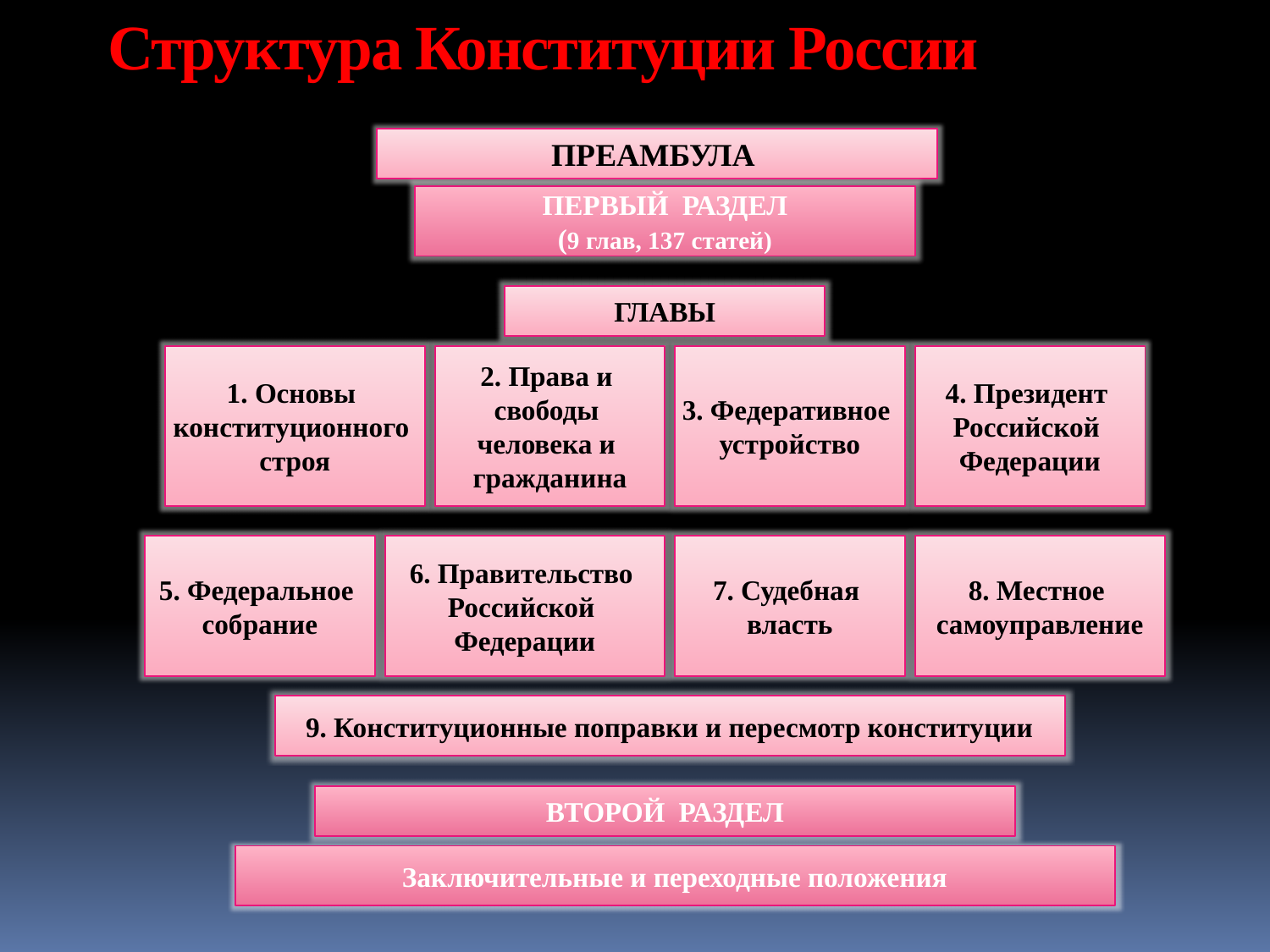

Структура Конституции России
ПРЕАМБУЛА
ПЕРВЫЙ  РАЗДЕЛ
(9 глав, 137 статей)
ГЛАВЫ
1. Основы
конституционного
строя
2. Права и
свободы
человека и
гражданина
3. Федеративное
устройство
4. Президент
Российской
Федерации
5. Федеральное
собрание
6. Правительство
Российской
Федерации
7. Судебная
власть
8. Местное
самоуправление
9. Конституционные поправки и пересмотр конституции
ВТОРОЙ  РАЗДЕЛ
Заключительные и переходные положения